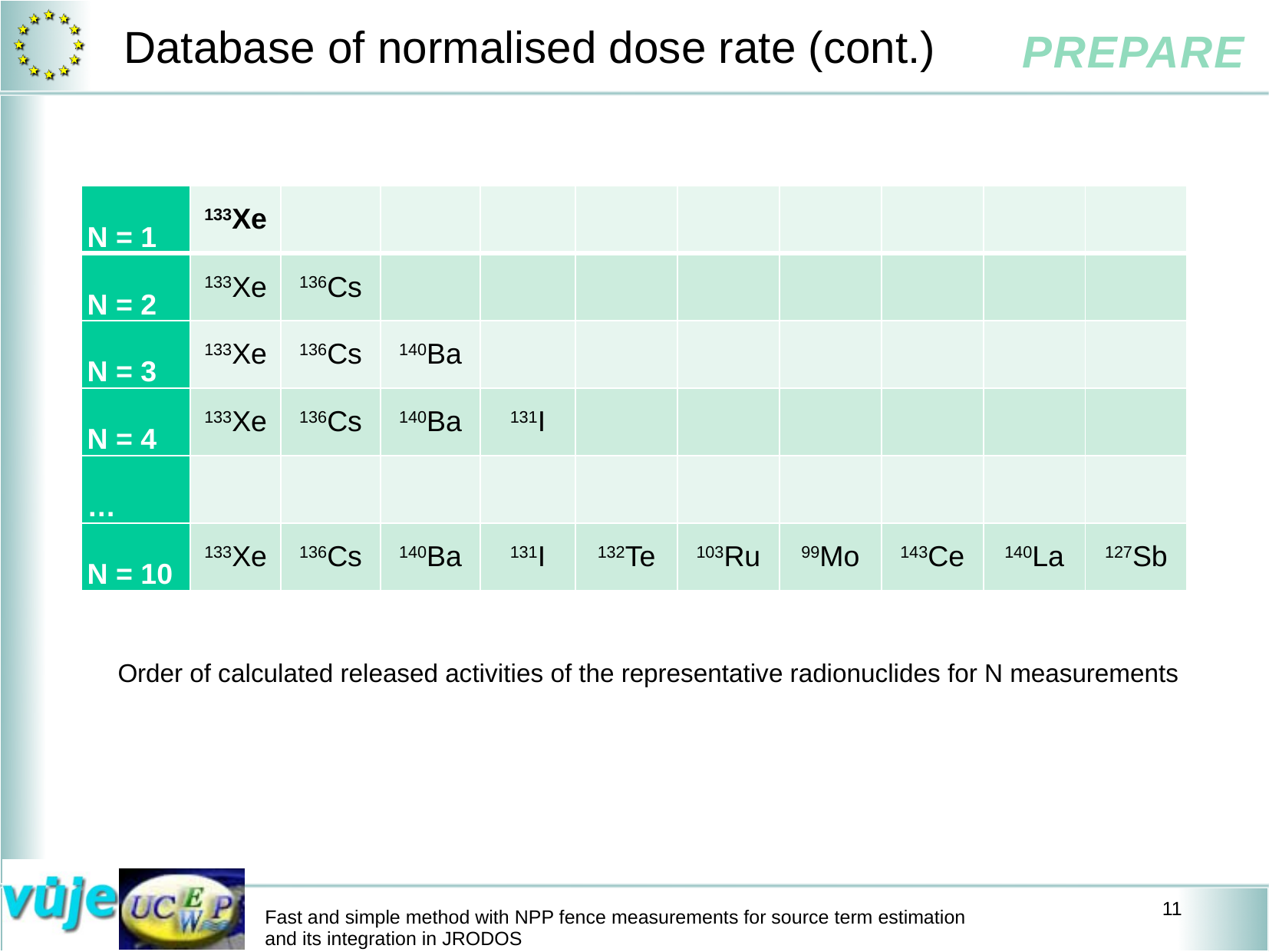

# Database of normalised dose rate (cont.)
| N = 1 | 133Xe |  |  |  |  |  |  |  |  |  |
| --- | --- | --- | --- | --- | --- | --- | --- | --- | --- | --- |
| N = 2 | 133Xe | 136Cs |  |  |  |  |  |  |  |  |
| N = 3 | 133Xe | 136Cs | 140Ba |  |  |  |  |  |  |  |
| N = 4 | 133Xe | 136Cs | 140Ba | 131I |  |  |  |  |  |  |
| … |  |  |  |  |  |  |  |  |  |  |
| N = 10 | 133Xe | 136Cs | 140Ba | 131I | 132Te | 103Ru | 99Mo | 143Ce | 140La | 127Sb |
Order of calculated released activities of the representative radionuclides for N measurements